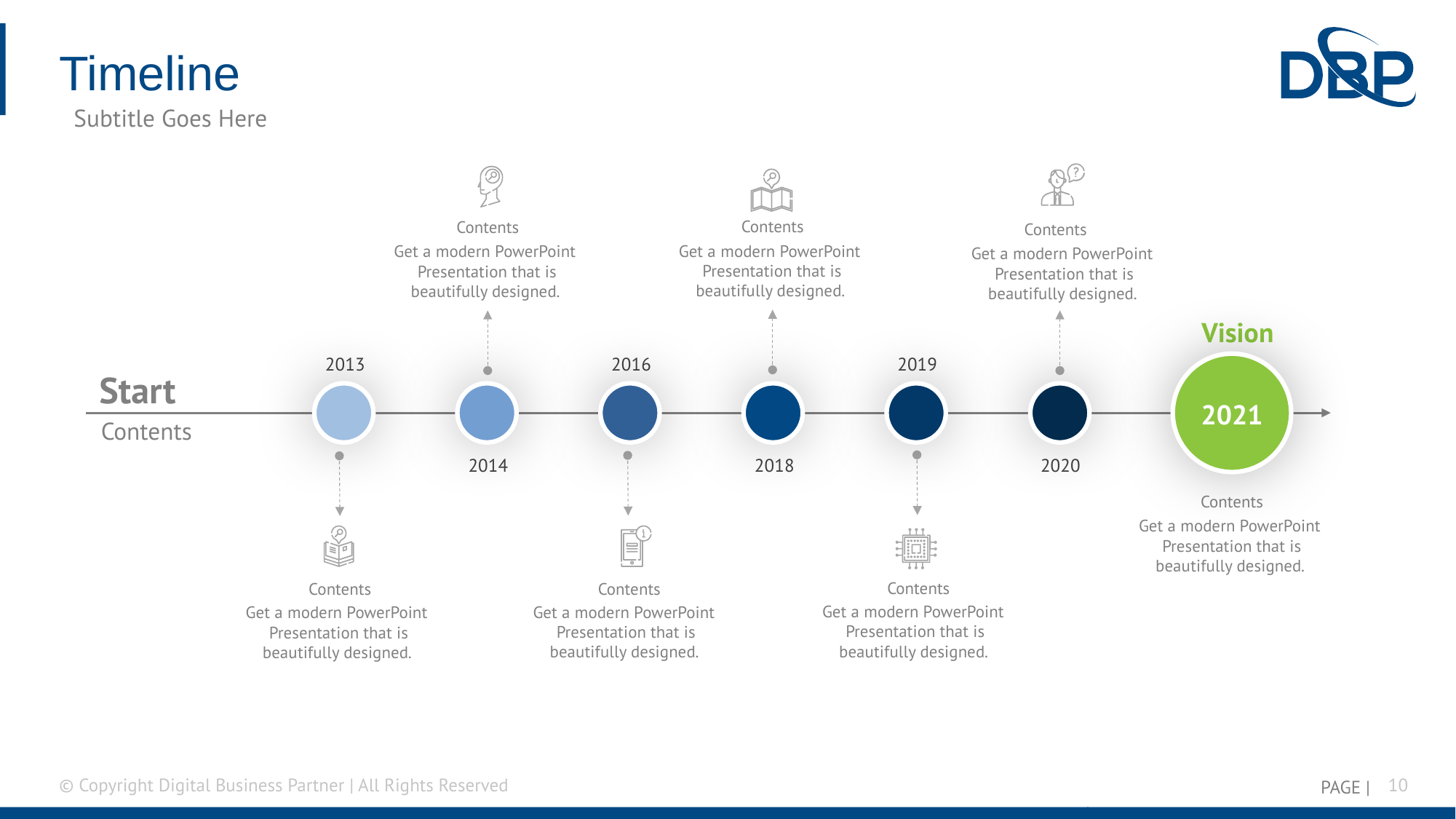

# Timeline
Subtitle Goes Here

Contents
Get a modern PowerPoint  Presentation that is beautifully designed.
Contents
Get a modern PowerPoint  Presentation that is beautifully designed.
Contents
Get a modern PowerPoint  Presentation that is beautifully designed.
Vision
2013
2016
2019

Start

2021
Contents
2014
2018
2020
Contents
Get a modern PowerPoint  Presentation that is beautifully designed.

Contents
Get a modern PowerPoint  Presentation that is beautifully designed.
Contents
Get a modern PowerPoint  Presentation that is beautifully designed.
Contents
Get a modern PowerPoint  Presentation that is beautifully designed.
© Copyright Digital Business Partner | All Rights Reserved
10